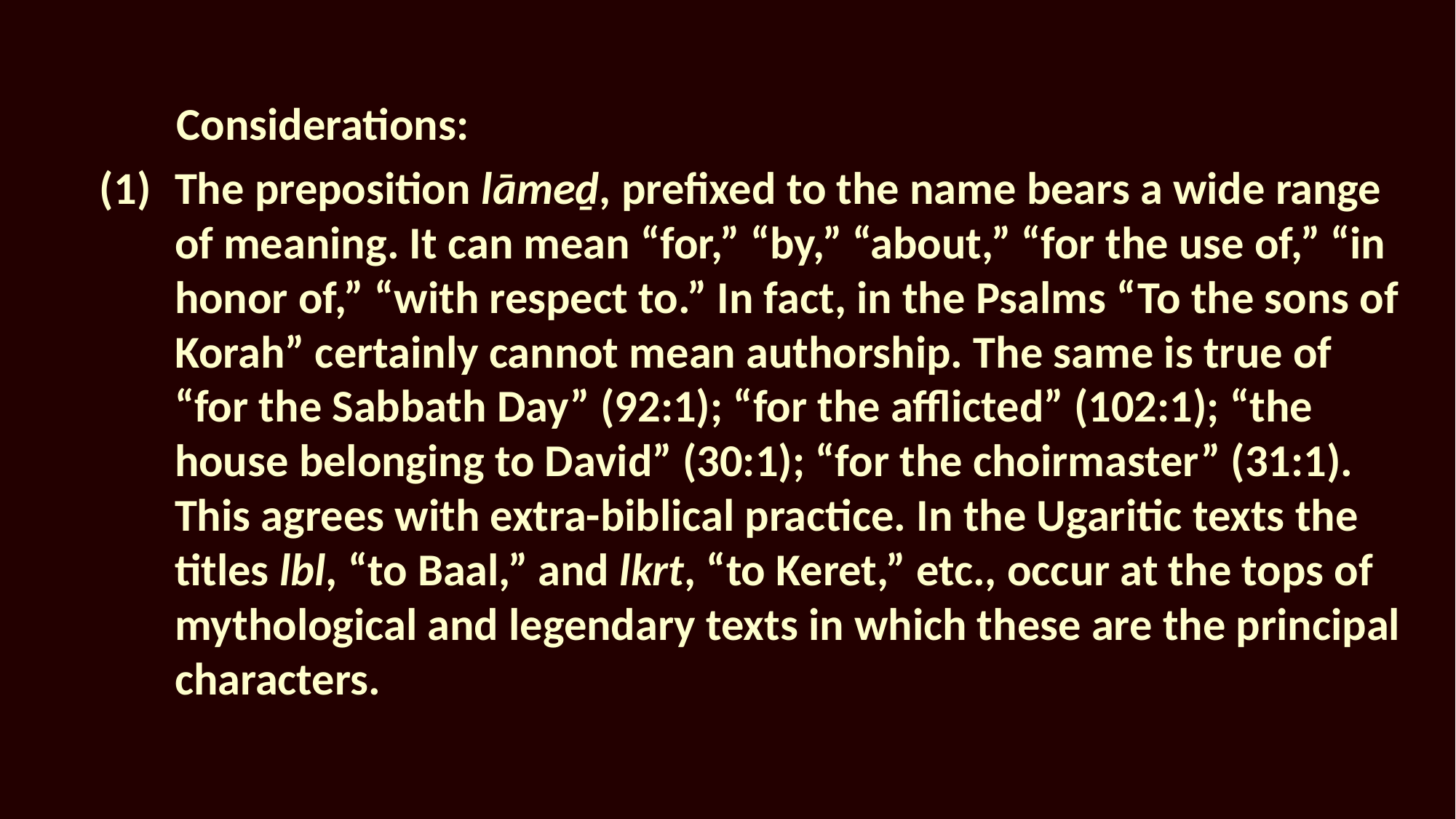

Considerations:
(1)	The preposition lāmeḏ, prefixed to the name bears a wide range of meaning. It can mean “for,” “by,” “about,” “for the use of,” “in honor of,” “with respect to.” In fact, in the Psalms “To the sons of Korah” certainly cannot mean authorship. The same is true of “for the Sabbath Day” (92:1); “for the afflicted” (102:1); “the house belonging to David” (30:1); “for the choirmaster” (31:1). This agrees with extra-biblical practice. In the Ugaritic texts the titles lbl, “to Baal,” and lkrt, “to Keret,” etc., occur at the tops of mythological and legendary texts in which these are the principal characters.